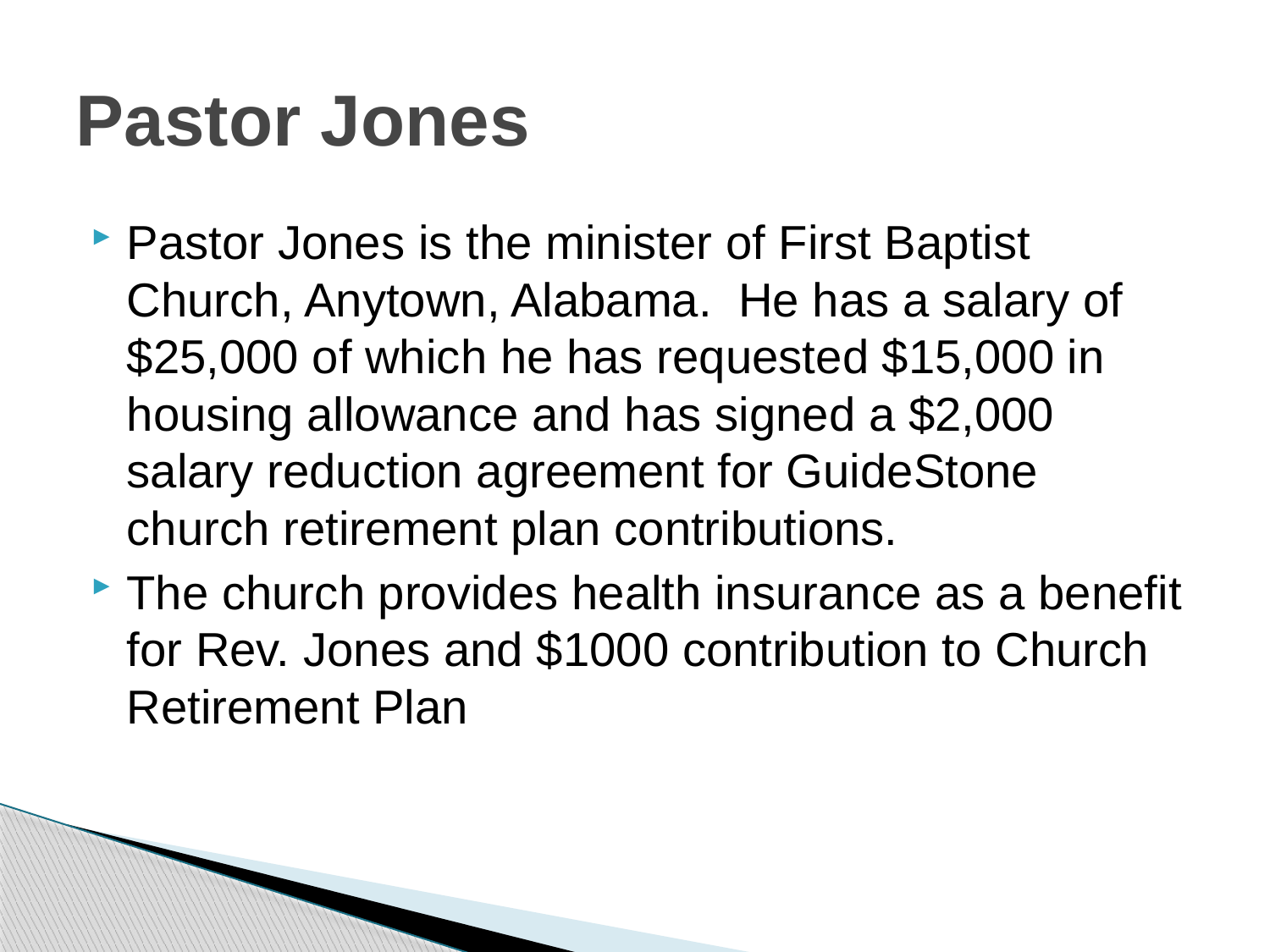

# Pastor Jones
Pastor Jones is the minister of First Baptist Church, Anytown, Alabama.  He has a salary of $25,000 of which he has requested $15,000 in housing allowance and has signed a $2,000 salary reduction agreement for GuideStone church retirement plan contributions.
The church provides health insurance as a benefit for Rev. Jones and $1000 contribution to Church Retirement Plan